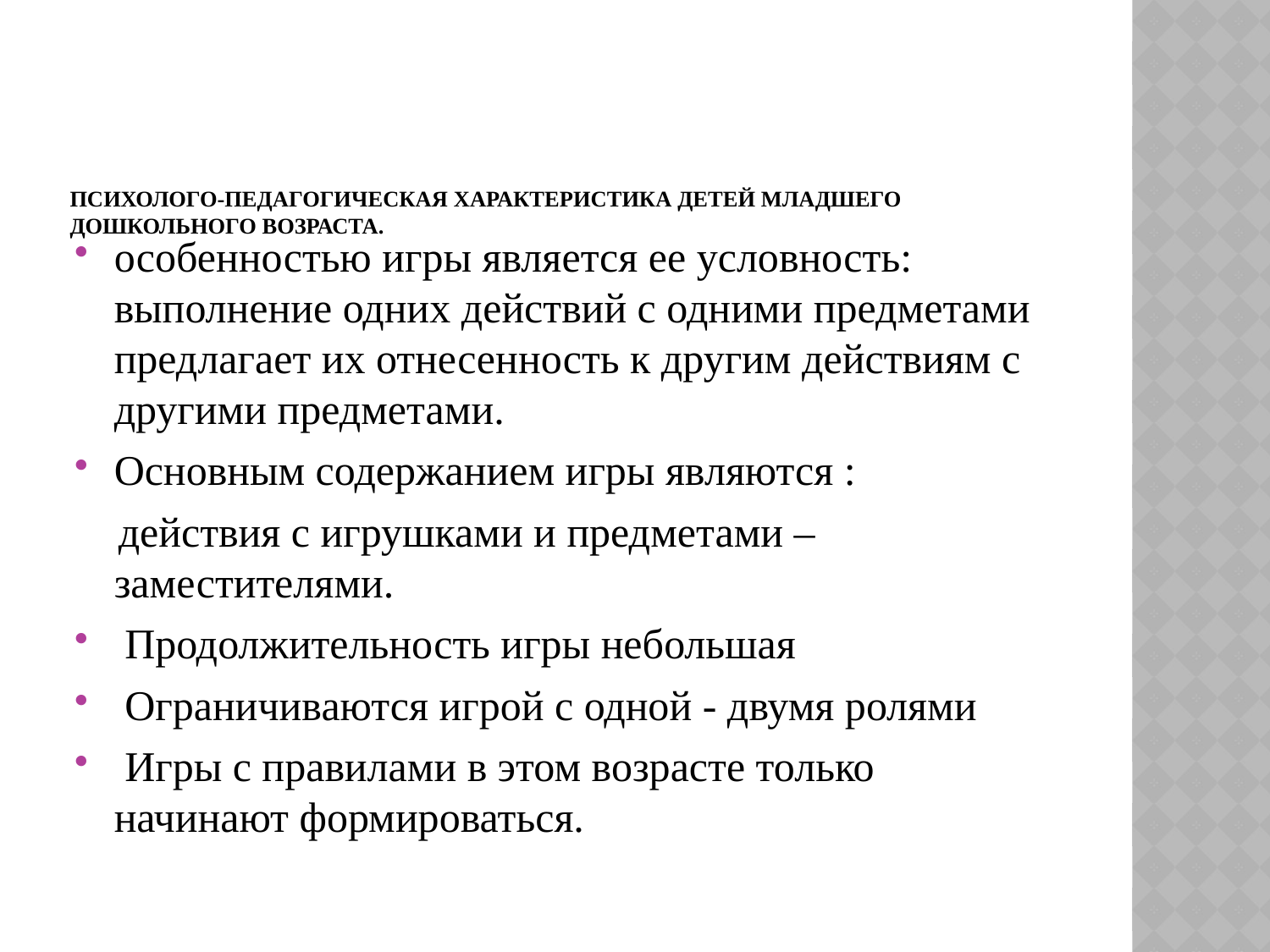

# Психолого-педагогическая характеристика детей младшего дошкольного возраста.
особенностью игры является ее условность: выполнение одних действий с одними предметами предлагает их отнесенность к другим действиям с другими предметами.
Основным содержанием игры являются :
    действия с игрушками и предметами – заместителями.
 Продолжительность игры небольшая
 Ограничиваются игрой с одной - двумя ролями
 Игры с правилами в этом возрасте только начинают формироваться.